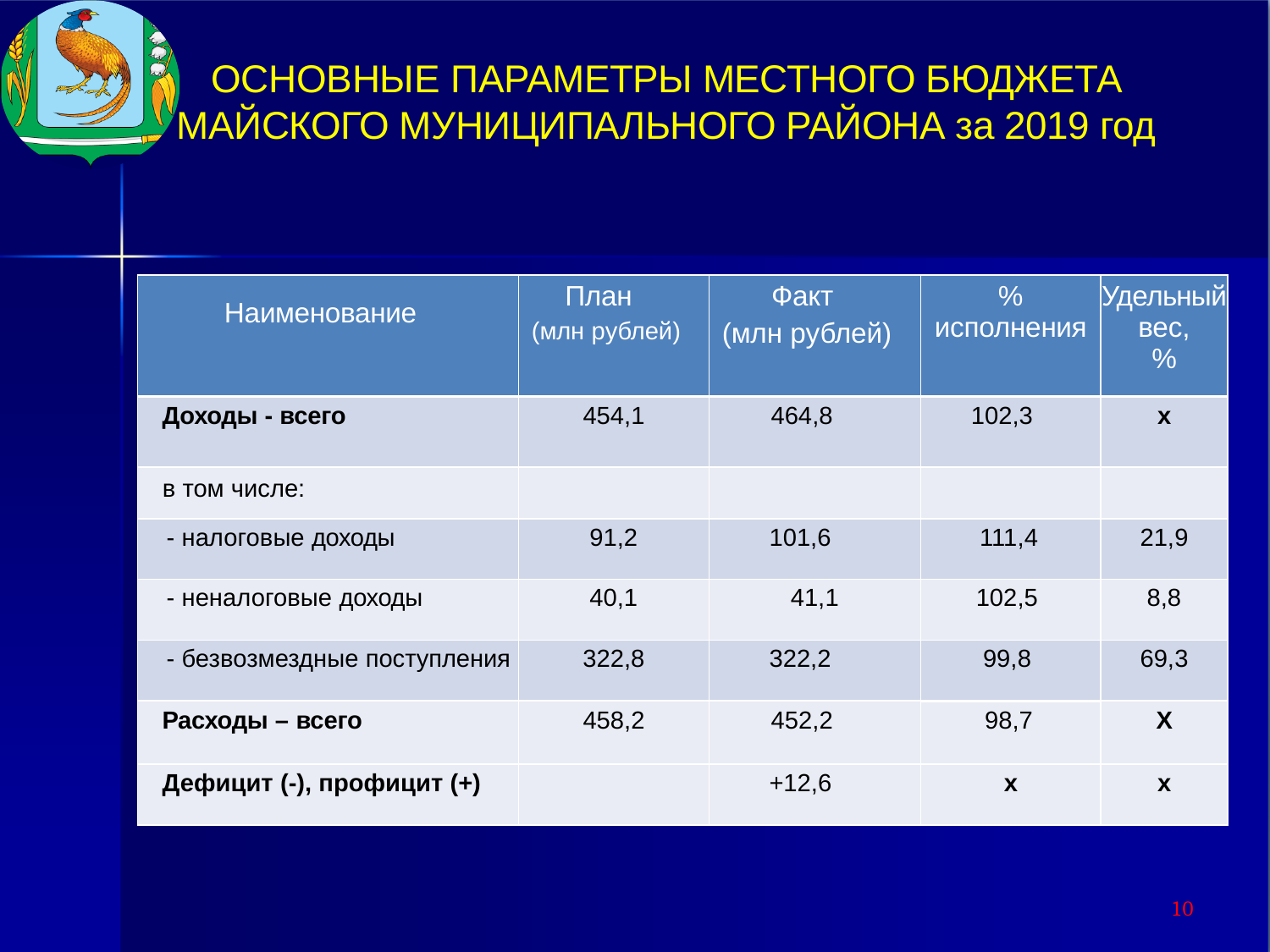

ОСНОВНЫЕ ПАРАМЕТРЫ МЕСТНОГО БЮДЖЕТА МАЙСКОГО МУНИЦИПАЛЬНОГО РАЙОНА за 2019 год

| Наименование | План (млн рублей) | Факт (млн рублей) | % исполнения | Удельный вес, % |
| --- | --- | --- | --- | --- |
| Доходы - всего | 454,1 | 464,8 | 102,3 | х |
| в том числе: |  |  |  |  |
| - налоговые доходы | 91,2 | 101,6 | 111,4 | 21,9 |
| - неналоговые доходы | 40,1 | 41,1 | 102,5 | 8,8 |
| - безвозмездные поступления | 322,8 | 322,2 | 99,8 | 69,3 |
| Расходы – всего | 458,2 | 452,2 | 98,7 | Х |
| Дефицит (-), профицит (+) |  | +12,6 | х | х |

10